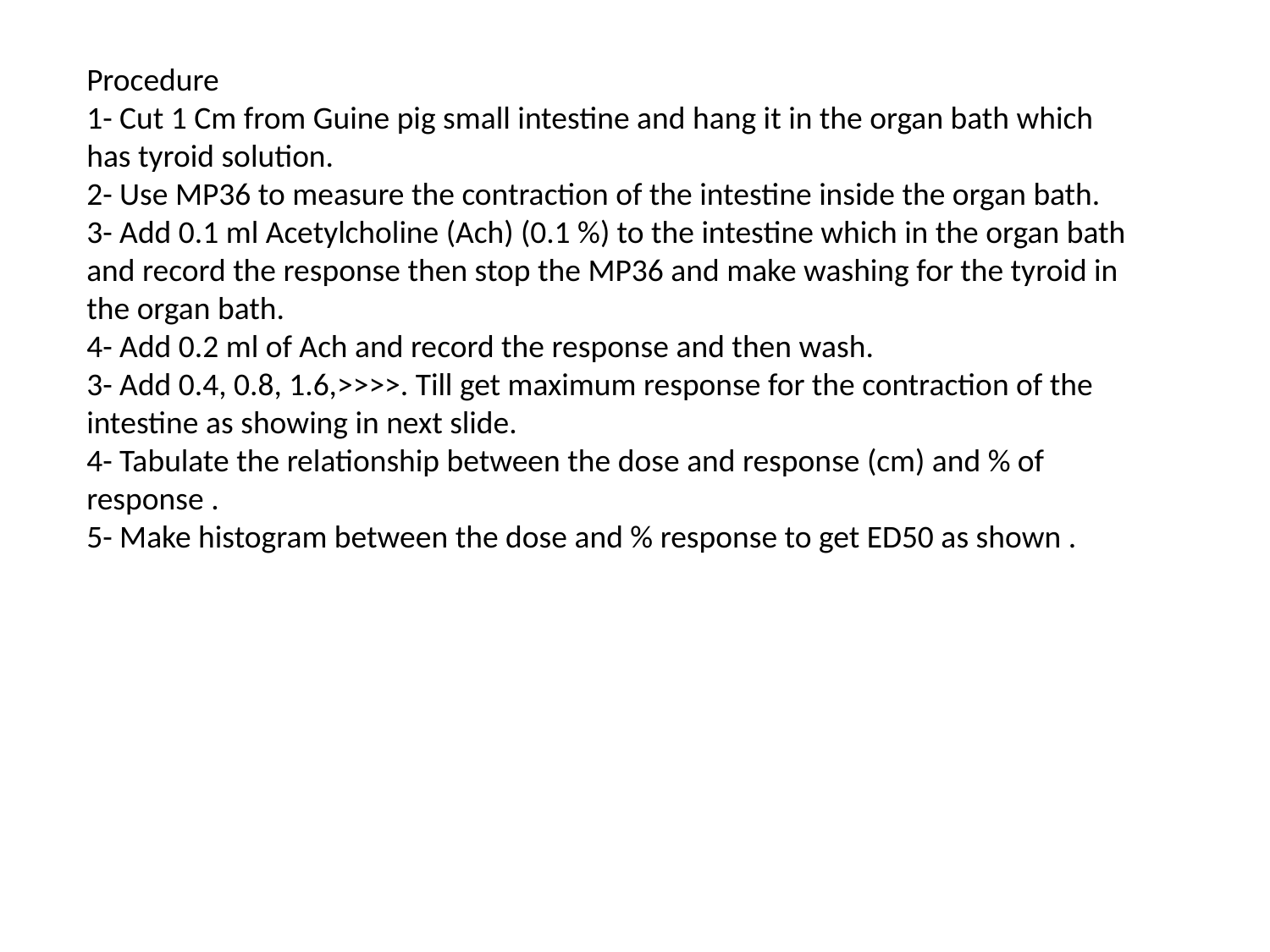

Procedure
1- Cut 1 Cm from Guine pig small intestine and hang it in the organ bath which has tyroid solution.
2- Use MP36 to measure the contraction of the intestine inside the organ bath.
3- Add 0.1 ml Acetylcholine (Ach) (0.1 %) to the intestine which in the organ bath and record the response then stop the MP36 and make washing for the tyroid in the organ bath.
4- Add 0.2 ml of Ach and record the response and then wash.
3- Add 0.4, 0.8, 1.6,>>>>. Till get maximum response for the contraction of the intestine as showing in next slide.
4- Tabulate the relationship between the dose and response (cm) and % of response .
5- Make histogram between the dose and % response to get ED50 as shown .